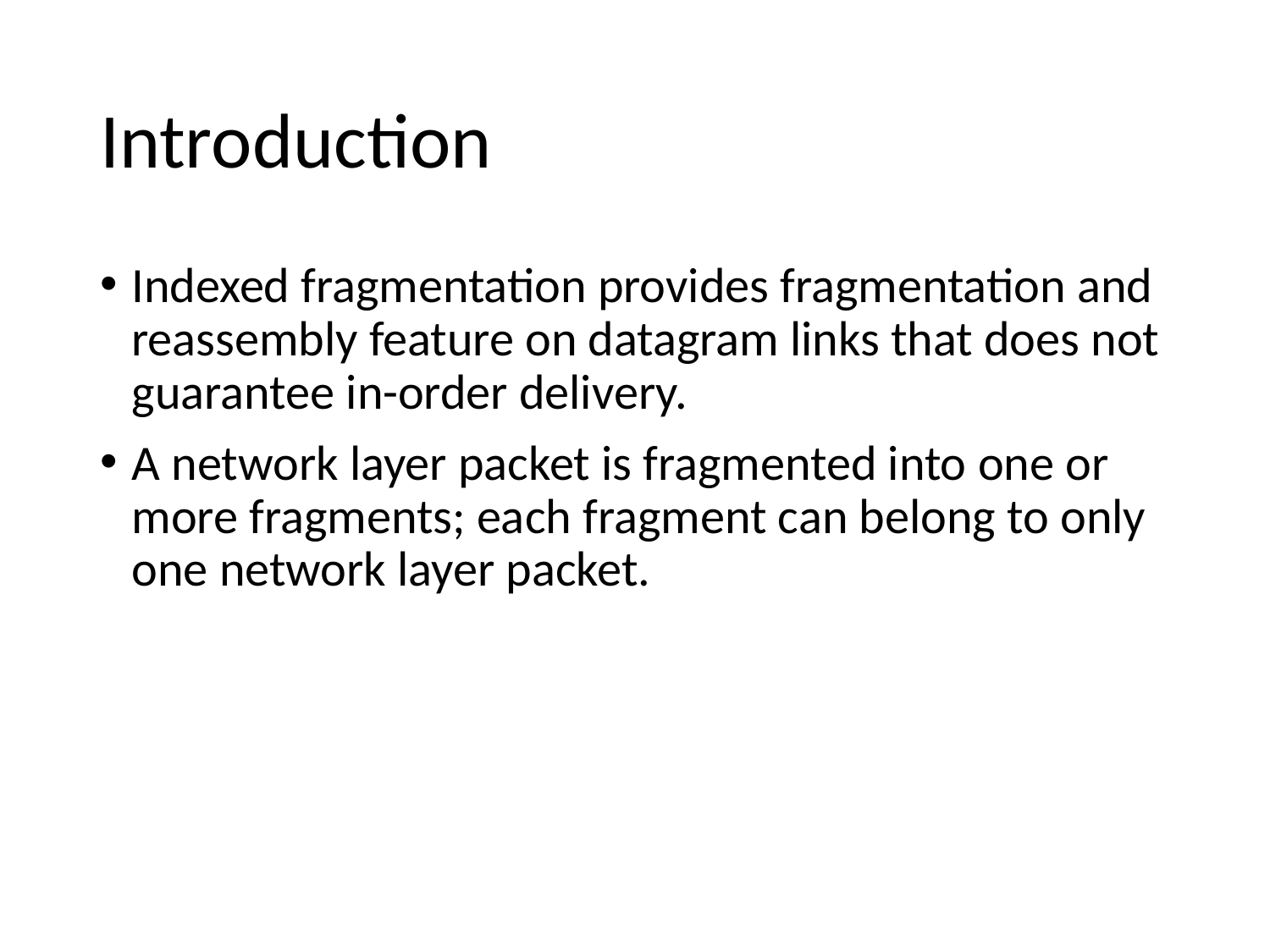

# Introduction
Indexed fragmentation provides fragmentation and reassembly feature on datagram links that does not guarantee in-order delivery.
A network layer packet is fragmented into one or more fragments; each fragment can belong to only one network layer packet.